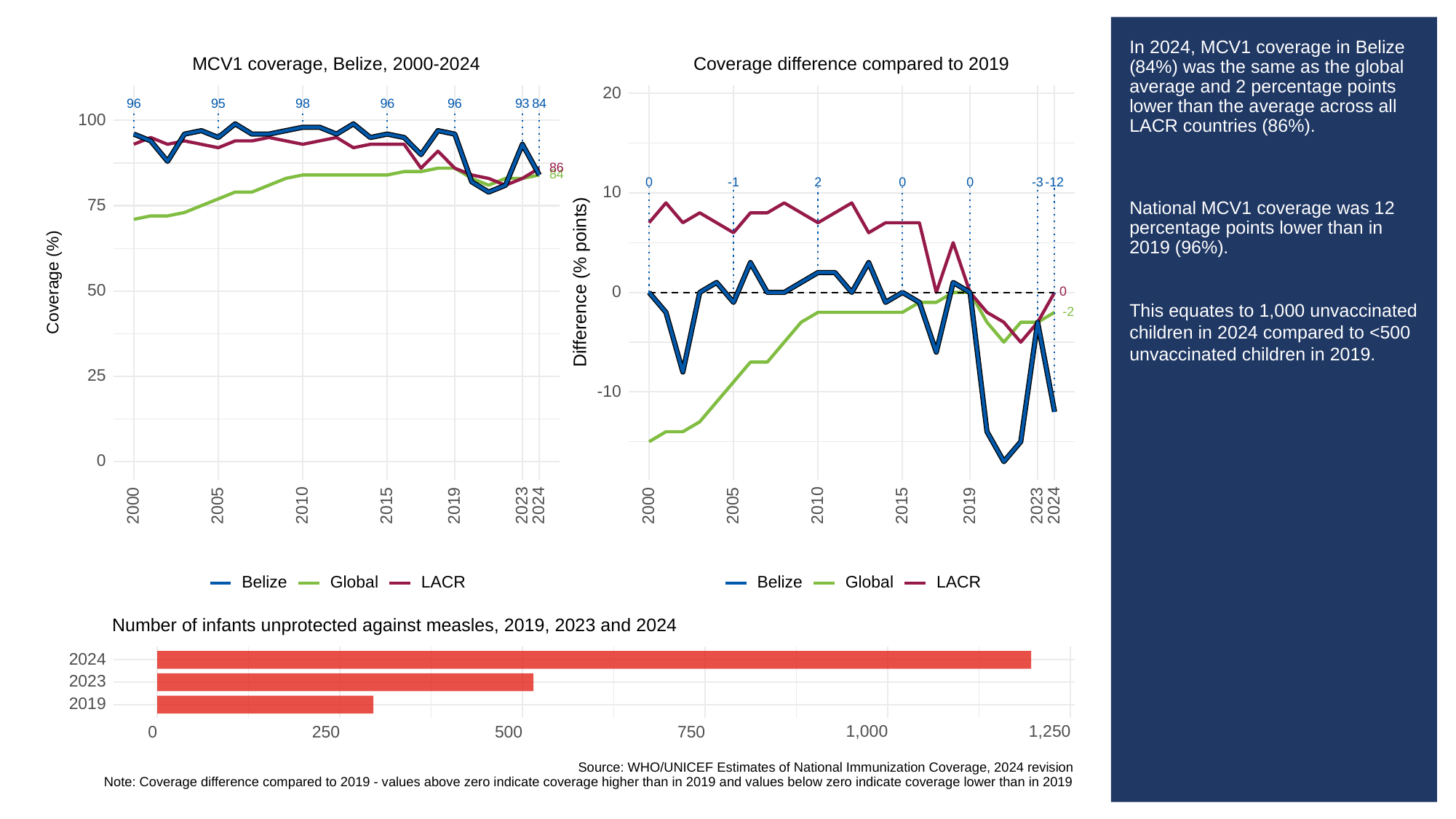

# In 2024, MCV1 coverage in Belize (84%) was the same as the global average and 2 percentage points lower than the average across all LACR countries (86%).

National MCV1 coverage was 12 percentage points lower than in 2019 (96%).

This equates to 1,000 unvaccinated children in 2024 compared to <500 unvaccinated children in 2019.

MCV1 coverage, Belize, 2000-2024
Coverage difference compared to 2019

20

93
96
95
98
96
96
84

100

86

84
-3
0
0
0
-1
2
-12
10

75

Difference (% points)
Coverage (%)
50
0
0

-2

25

-10

0

2023
2023
2000
2005
2010
2015
2019
2024
2000
2005
2010
2015
2019
2024
Global
LACR
Global
LACR
Belize
Belize

Number of infants unprotected against measles, 2019, 2023 and 2024

2024

2023

2019

1,000
1,250
0
250
500
750
Source: WHO/UNICEF Estimates of National Immunization Coverage, 2024 revision
Note: Coverage difference compared to 2019 - values above zero indicate coverage higher than in 2019 and values below zero indicate coverage lower than in 2019